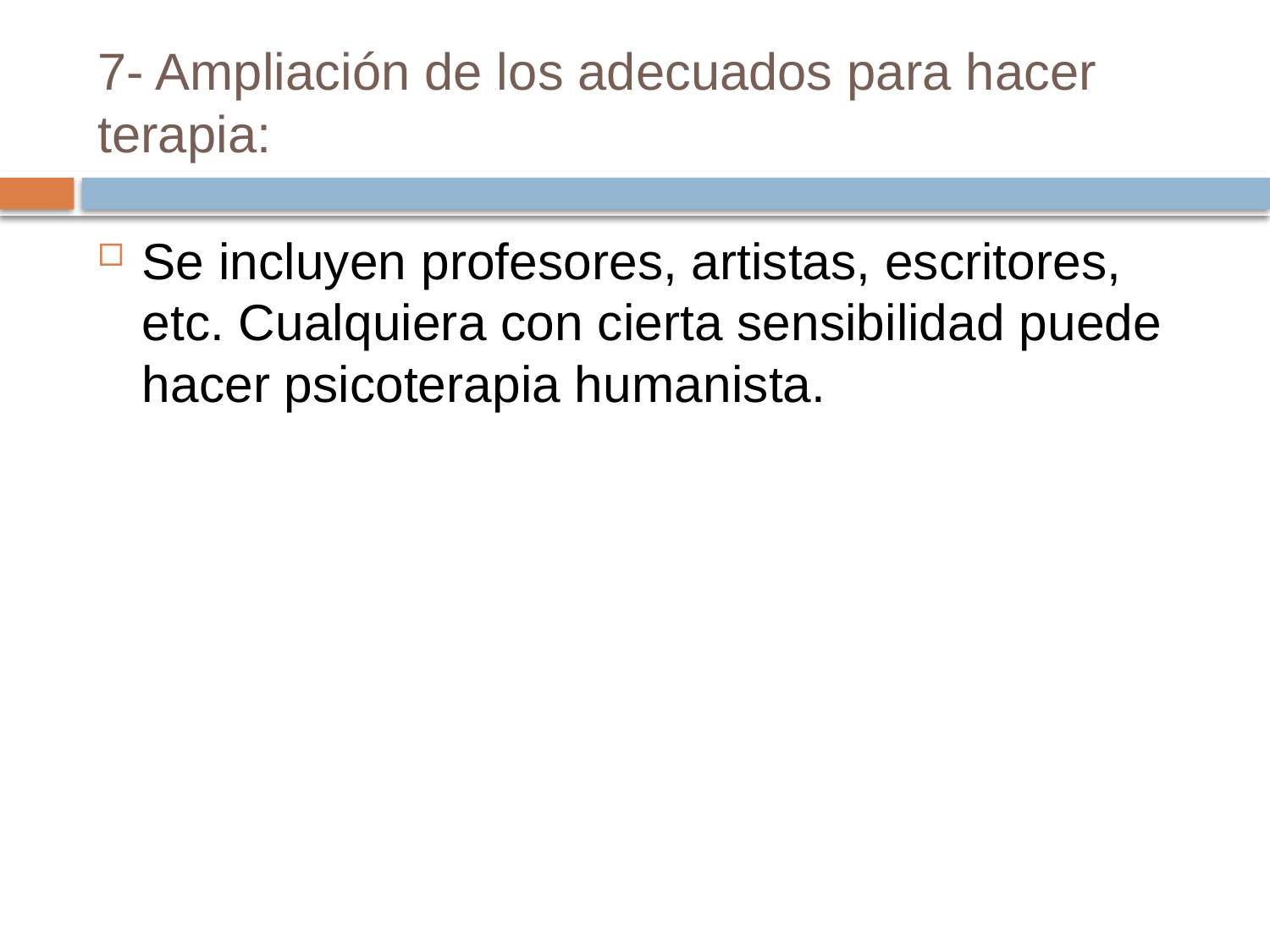

# 7- Ampliación de los adecuados para hacer terapia:
Se incluyen profesores, artistas, escritores, etc. Cualquiera con cierta sensibilidad puede hacer psicoterapia humanista.